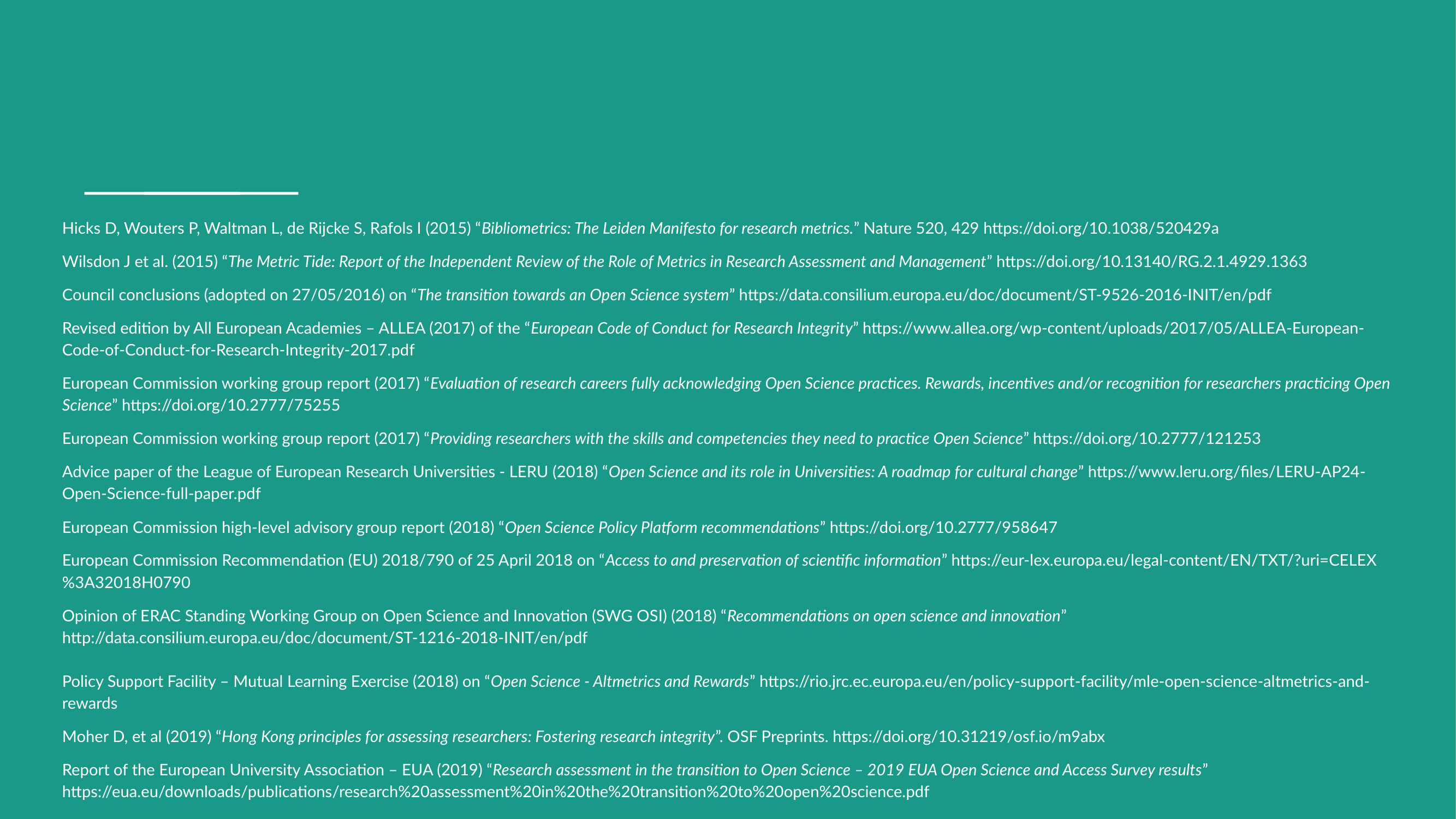

Hicks D, Wouters P, Waltman L, de Rijcke S, Rafols I (2015) “Bibliometrics: The Leiden Manifesto for research metrics.” Nature 520, 429 https://doi.org/10.1038/520429a
Wilsdon J et al. (2015) “The Metric Tide: Report of the Independent Review of the Role of Metrics in Research Assessment and Management” https://doi.org/10.13140/RG.2.1.4929.1363
Council conclusions (adopted on 27/05/2016) on “The transition towards an Open Science system” https://data.consilium.europa.eu/doc/document/ST-9526-2016-INIT/en/pdf
Revised edition by All European Academies – ALLEA (2017) of the “European Code of Conduct for Research Integrity” https://www.allea.org/wp-content/uploads/2017/05/ALLEA-European-Code-of-Conduct-for-Research-Integrity-2017.pdf
European Commission working group report (2017) “Evaluation of research careers fully acknowledging Open Science practices. Rewards, incentives and/or recognition for researchers practicing Open Science” https://doi.org/10.2777/75255
European Commission working group report (2017) “Providing researchers with the skills and competencies they need to practice Open Science” https://doi.org/10.2777/121253
Advice paper of the League of European Research Universities - LERU (2018) “Open Science and its role in Universities: A roadmap for cultural change” https://www.leru.org/files/LERU-AP24-Open-Science-full-paper.pdf
European Commission high-level advisory group report (2018) “Open Science Policy Platform recommendations” https://doi.org/10.2777/958647
European Commission Recommendation (EU) 2018/790 of 25 April 2018 on “Access to and preservation of scientific information” https://eur-lex.europa.eu/legal-content/EN/TXT/?uri=CELEX%3A32018H0790
Opinion of ERAC Standing Working Group on Open Science and Innovation (SWG OSI) (2018) “Recommendations on open science and innovation” http://data.consilium.europa.eu/doc/document/ST-1216-2018-INIT/en/pdf

Policy Support Facility – Mutual Learning Exercise (2018) on “Open Science - Altmetrics and Rewards” https://rio.jrc.ec.europa.eu/en/policy-support-facility/mle-open-science-altmetrics-and-rewards
Moher D, et al (2019) “Hong Kong principles for assessing researchers: Fostering research integrity”. OSF Preprints. https://doi.org/10.31219/osf.io/m9abx
Report of the European University Association – EUA (2019) “Research assessment in the transition to Open Science – 2019 EUA Open Science and Access Survey results” https://eua.eu/downloads/publications/research%20assessment%20in%20the%20transition%20to%20open%20science.pdf